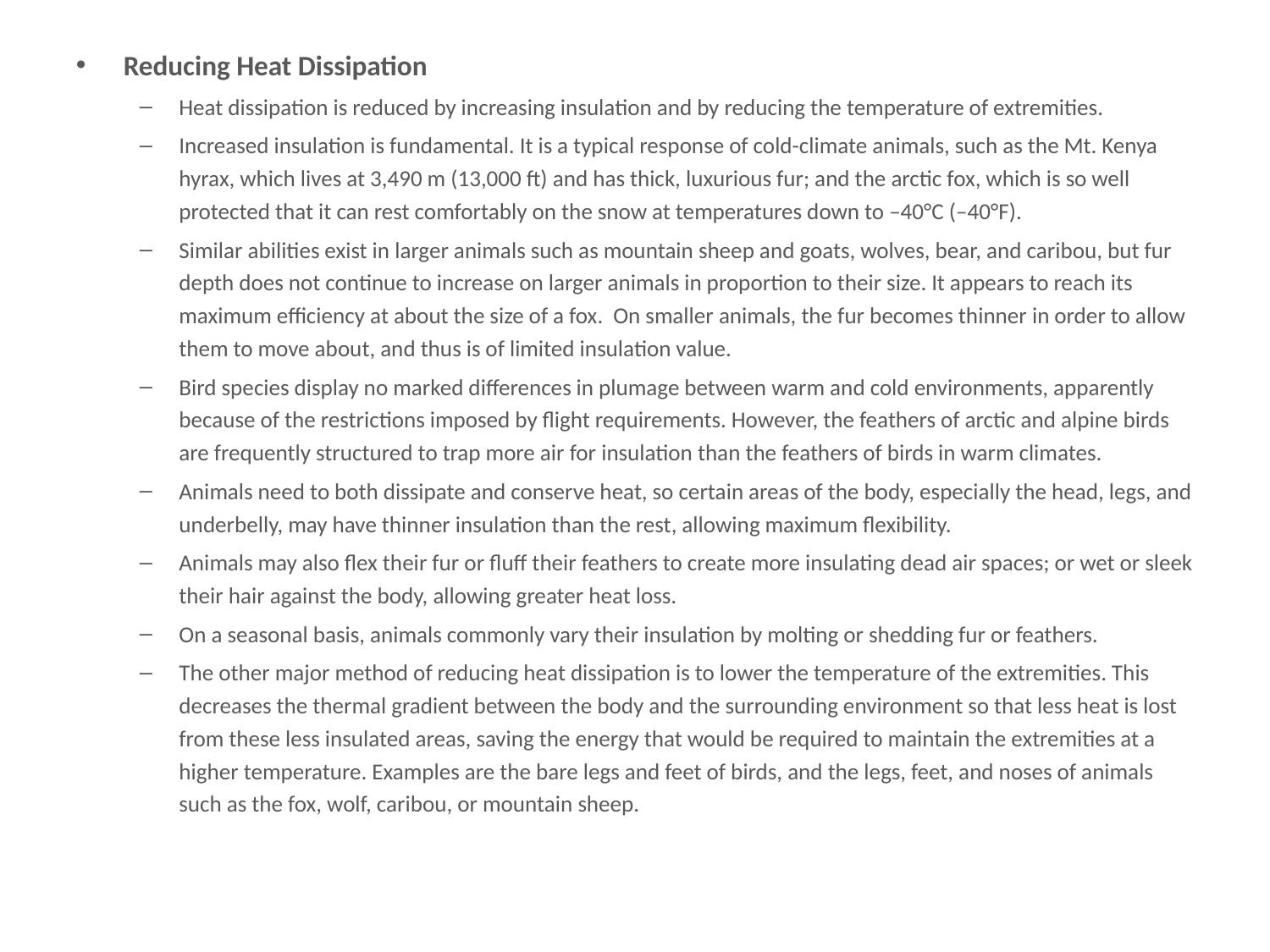

# Reducing Heat Dissipation
Reducing Heat Dissipation
Heat dissipation is reduced by increasing insulation and by reducing the temperature of extremities.
Increased insulation is fundamental. It is a typical response of cold-climate animals, such as the Mt. Kenya hyrax, which lives at 3,490 m (13,000 ft) and has thick, luxurious fur; and the arctic fox, which is so well protected that it can rest comfortably on the snow at temperatures down to –40°C (–40°F).
Similar abilities exist in larger animals such as mountain sheep and goats, wolves, bear, and caribou, but fur depth does not continue to increase on larger animals in proportion to their size. It appears to reach its maximum efficiency at about the size of a fox.  On smaller animals, the fur becomes thinner in order to allow them to move about, and thus is of limited insulation value.
Bird species display no marked differences in plumage between warm and cold environments, apparently because of the restrictions imposed by flight requirements. However, the feathers of arctic and alpine birds are frequently structured to trap more air for insulation than the feathers of birds in warm climates.
Animals need to both dissipate and conserve heat, so certain areas of the body, especially the head, legs, and underbelly, may have thinner insulation than the rest, allowing maximum flexibility.
Animals may also flex their fur or fluff their feathers to create more insulating dead air spaces; or wet or sleek their hair against the body, allowing greater heat loss.
On a seasonal basis, animals commonly vary their insulation by molting or shedding fur or feathers.
The other major method of reducing heat dissipation is to lower the temperature of the extremities. This decreases the thermal gradient between the body and the surrounding environment so that less heat is lost from these less insulated areas, saving the energy that would be required to maintain the extremities at a higher temperature. Examples are the bare legs and feet of birds, and the legs, feet, and noses of animals such as the fox, wolf, caribou, or mountain sheep.